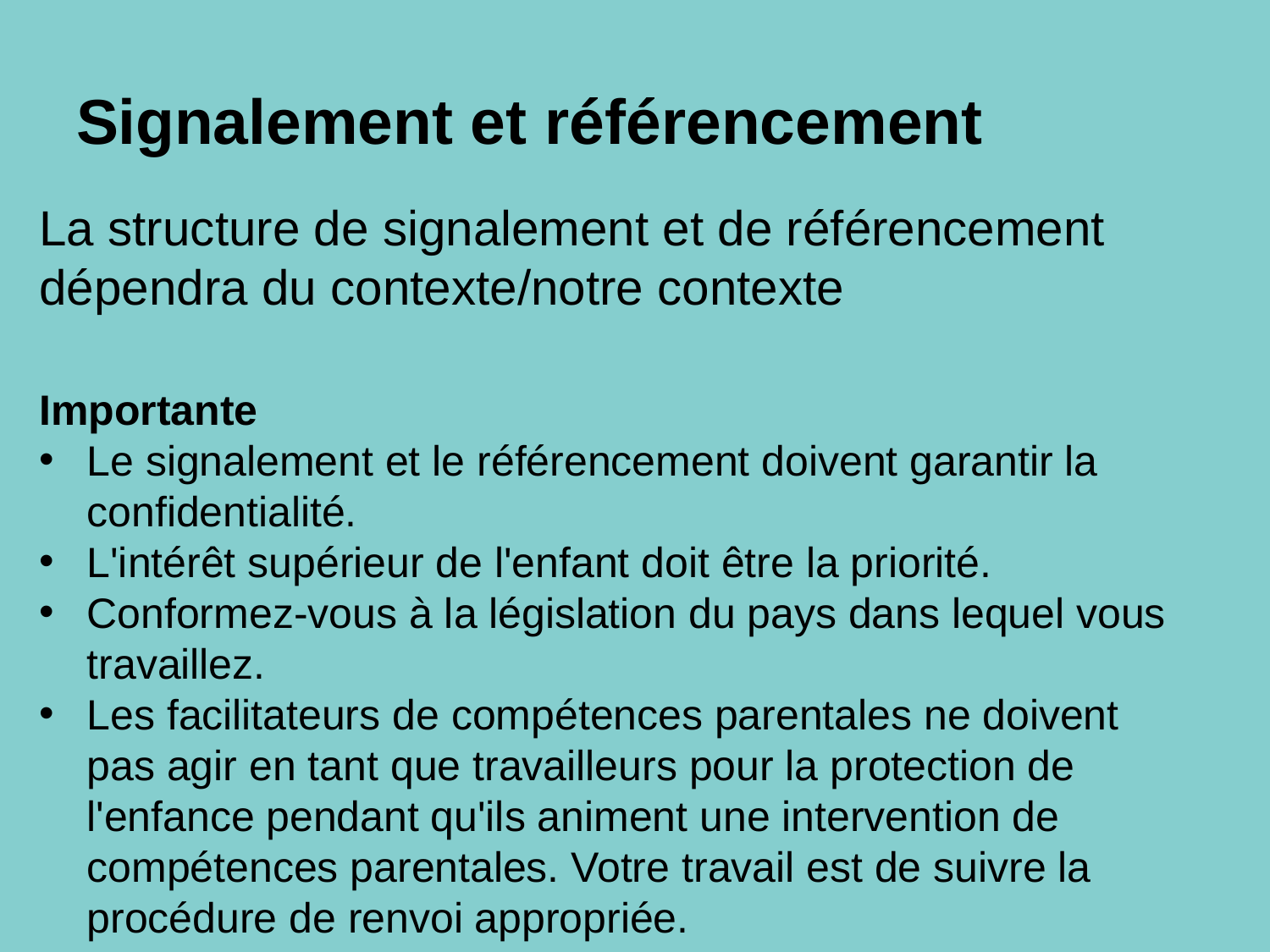

# Signalement et référencement
La structure de signalement et de référencement dépendra du contexte/notre contexte

Importante
Le signalement et le référencement doivent garantir la confidentialité.
L'intérêt supérieur de l'enfant doit être la priorité.
Conformez-vous à la législation du pays dans lequel vous  travaillez.
Les facilitateurs de compétences parentales ne doivent pas agir en tant que travailleurs pour la protection de l'enfance pendant qu'ils animent une intervention de compétences parentales. Votre travail est de suivre la procédure de renvoi appropriée.